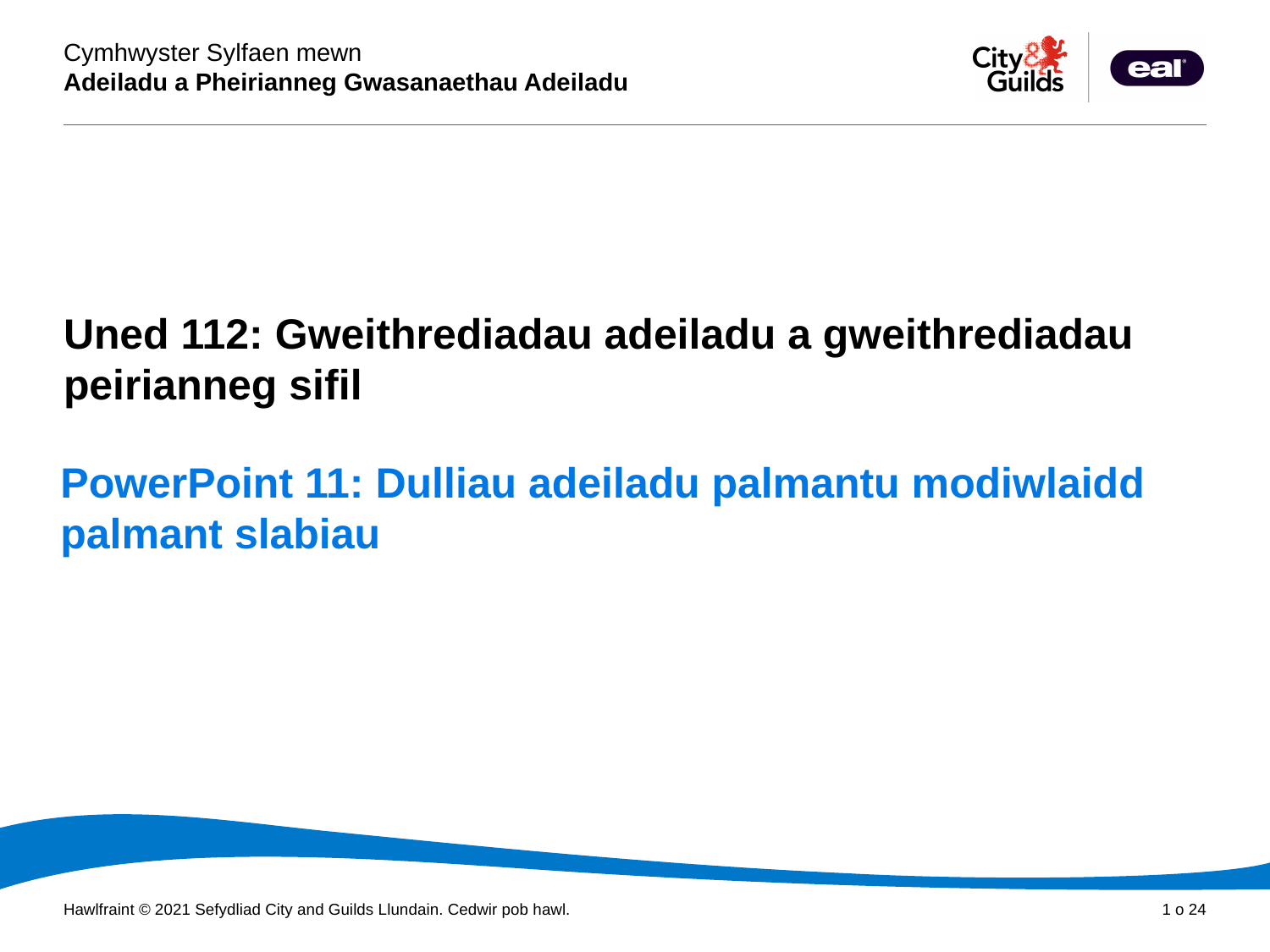

Cyflwyniad PowerPoint
Uned 112: Gweithrediadau adeiladu a gweithrediadau peirianneg sifil
# PowerPoint 11: Dulliau adeiladu palmantu modiwlaidd palmant slabiau